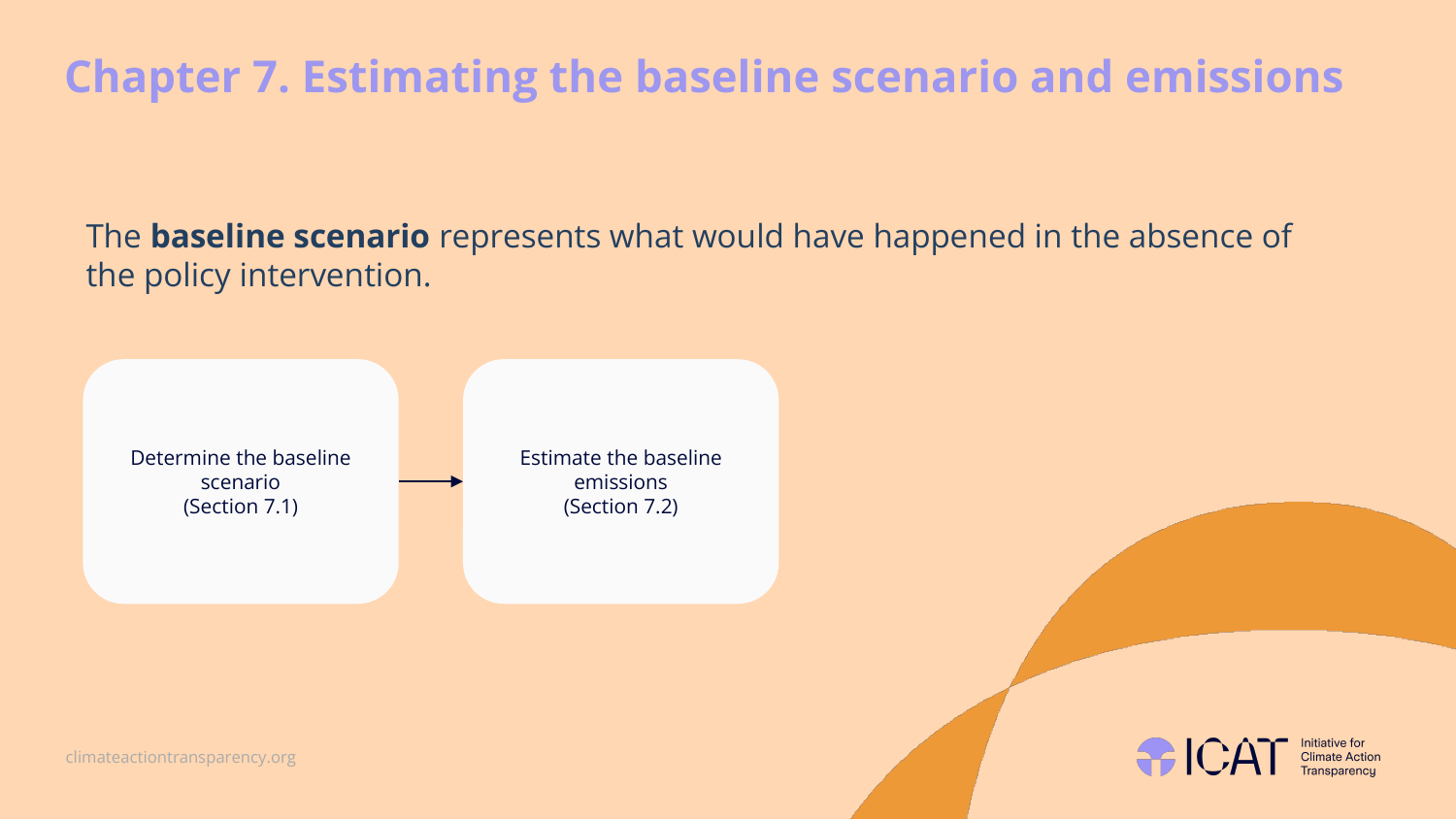

# Chapter 7. Estimating the baseline scenario and emissions
The baseline scenario represents what would have happened in the absence of the policy intervention.
Determine the baseline
scenario
(Section 7.1)
Estimate the baseline emissions
(Section 7.2)